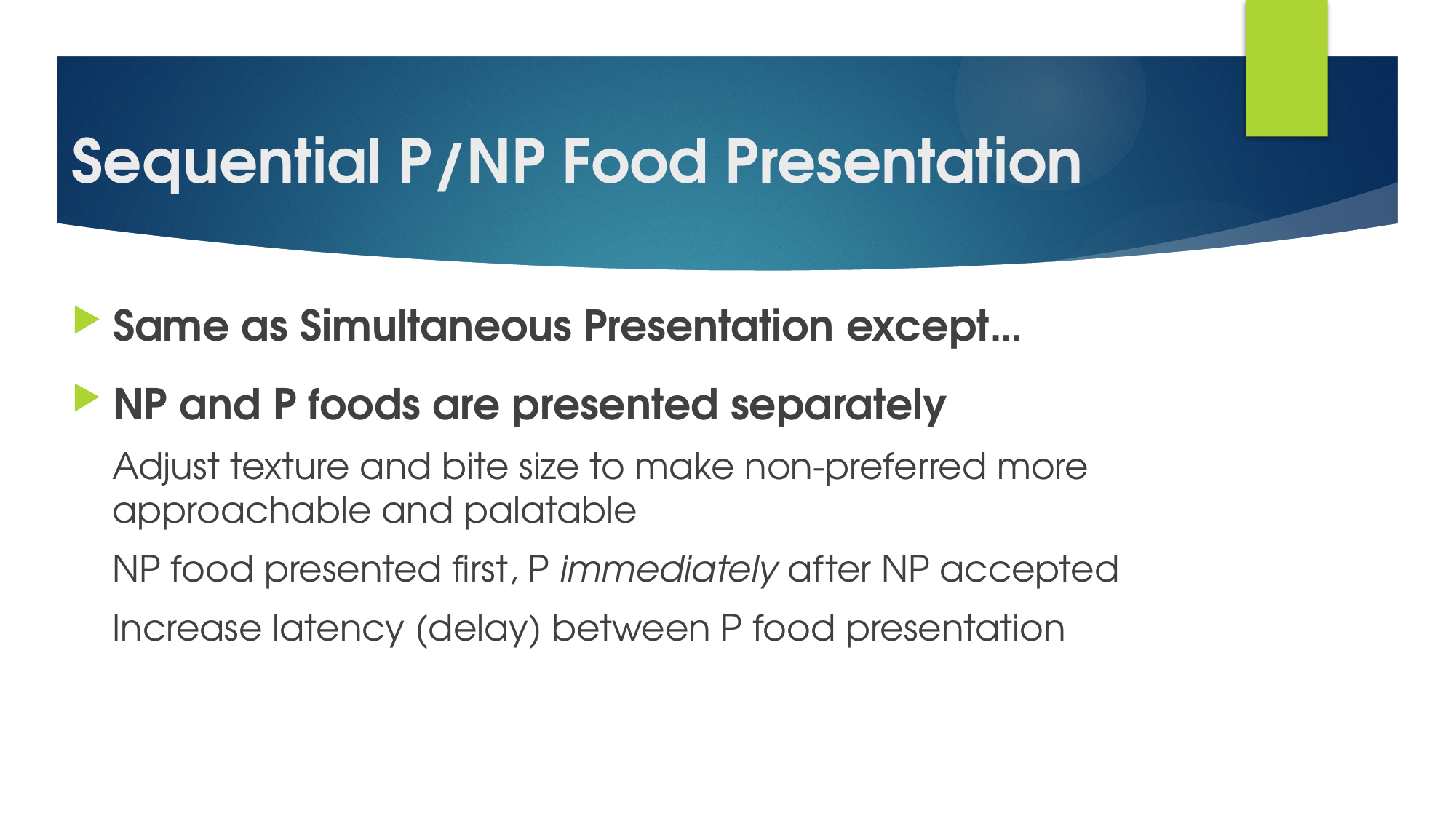

# Sequential P/NP Food Presentation
Same as Simultaneous Presentation except…
NP and P foods are presented separately
Adjust texture and bite size to make non-preferred more approachable and palatable
NP food presented first, P immediately after NP accepted
Increase latency (delay) between P food presentation